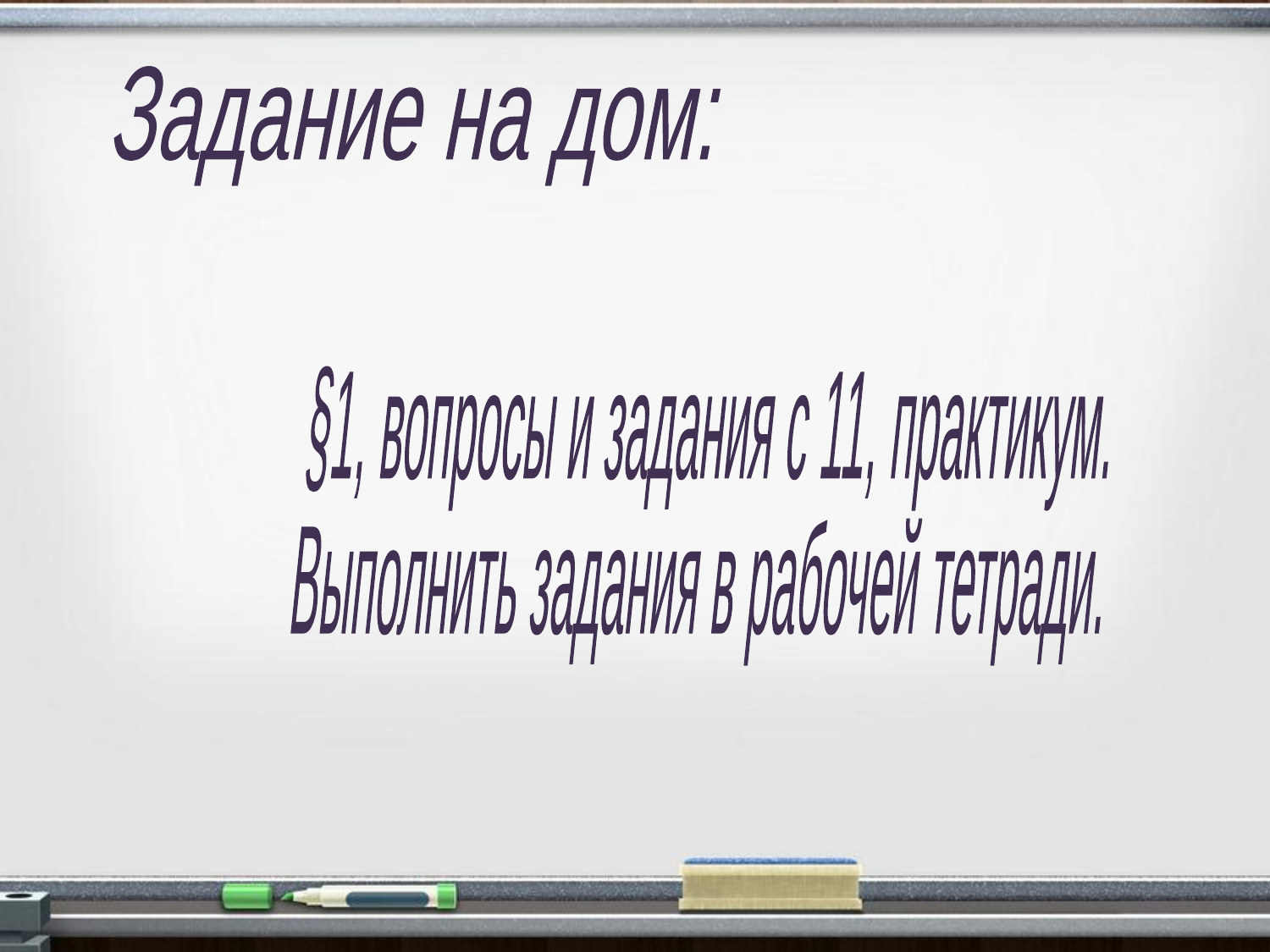

Задание на дом:
§1, вопросы и задания с 11, практикум.
Выполнить задания в рабочей тетради.